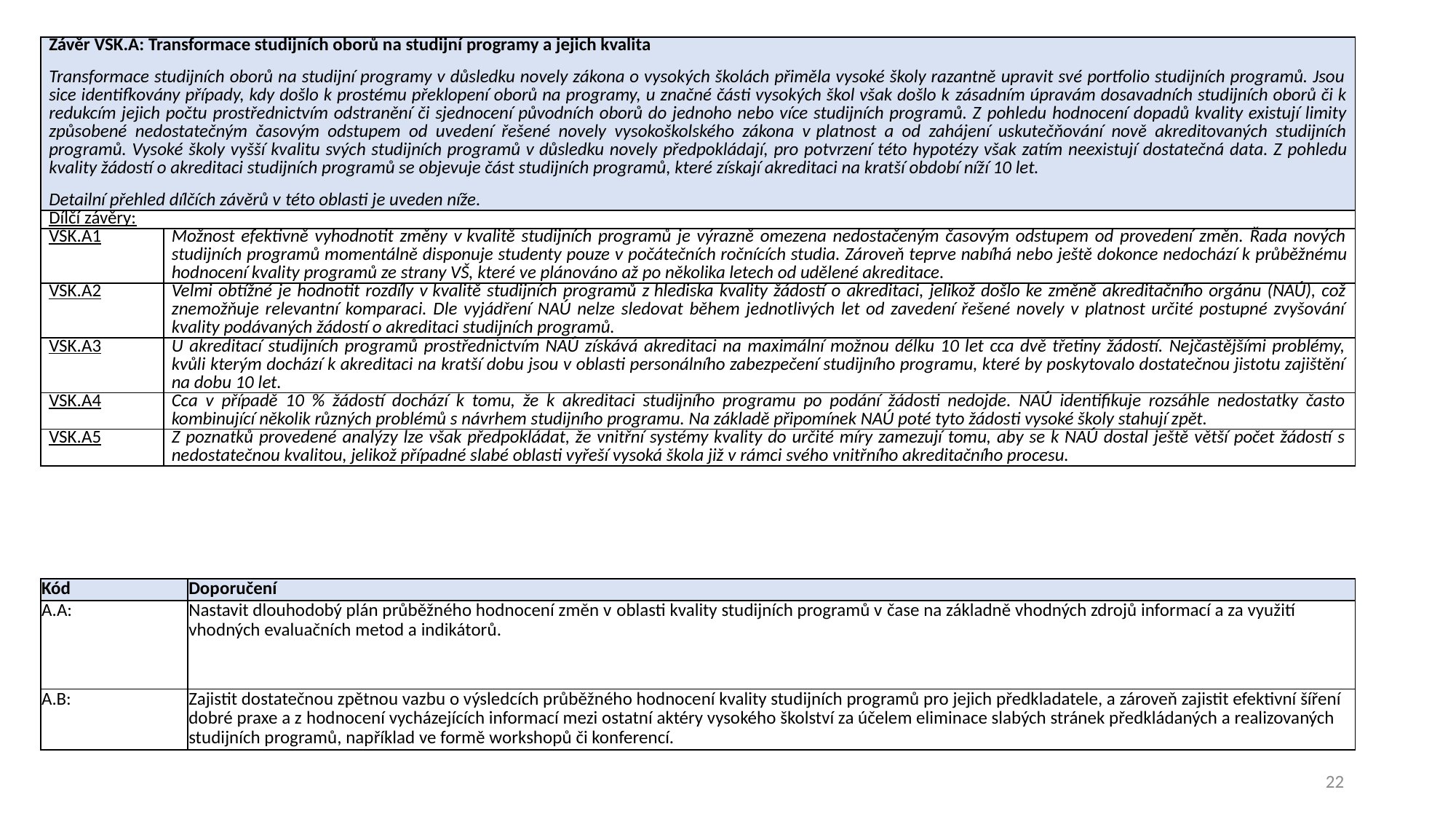

| Závěr VSK.A: Transformace studijních oborů na studijní programy a jejich kvalita Transformace studijních oborů na studijní programy v důsledku novely zákona o vysokých školách přiměla vysoké školy razantně upravit své portfolio studijních programů. Jsou sice identifkovány případy, kdy došlo k prostému překlopení oborů na programy, u značné části vysokých škol však došlo k zásadním úpravám dosavadních studijních oborů či k redukcím jejich počtu prostřednictvím odstranění či sjednocení původních oborů do jednoho nebo více studijních programů. Z pohledu hodnocení dopadů kvality existují limity způsobené nedostatečným časovým odstupem od uvedení řešené novely vysokoškolského zákona v platnost a od zahájení uskutečňování nově akreditovaných studijních programů. Vysoké školy vyšší kvalitu svých studijních programů v důsledku novely předpokládají, pro potvrzení této hypotézy však zatím neexistují dostatečná data. Z pohledu kvality žádostí o akreditaci studijních programů se objevuje část studijních programů, které získají akreditaci na kratší období níží 10 let. Detailní přehled dílčích závěrů v této oblasti je uveden níže. |  |
| --- | --- |
| Dílčí závěry: |  |
| VSK.A1 | Možnost efektivně vyhodnotit změny v kvalitě studijních programů je výrazně omezena nedostačeným časovým odstupem od provedení změn. Řada nových studijních programů momentálně disponuje studenty pouze v počátečních ročnících studia. Zároveň teprve nabíhá nebo ještě dokonce nedochází k průběžnému hodnocení kvality programů ze strany VŠ, které ve plánováno až po několika letech od udělené akreditace. |
| VSK.A2 | Velmi obtížné je hodnotit rozdíly v kvalitě studijních programů z hlediska kvality žádostí o akreditaci, jelikož došlo ke změně akreditačního orgánu (NAÚ), což znemožňuje relevantní komparaci. Dle vyjádření NAÚ nelze sledovat během jednotlivých let od zavedení řešené novely v platnost určité postupné zvyšování kvality podávaných žádostí o akreditaci studijních programů. |
| VSK.A3 | U akreditací studijních programů prostřednictvím NAÚ získává akreditaci na maximální možnou délku 10 let cca dvě třetiny žádostí. Nejčastějšími problémy, kvůli kterým dochází k akreditaci na kratší dobu jsou v oblasti personálního zabezpečení studijního programu, které by poskytovalo dostatečnou jistotu zajištění na dobu 10 let. |
| VSK.A4 | Cca v případě 10 % žádostí dochází k tomu, že k akreditaci studijního programu po podání žádosti nedojde. NAÚ identifikuje rozsáhle nedostatky často kombinující několik různých problémů s návrhem studijního programu. Na základě připomínek NAÚ poté tyto žádosti vysoké školy stahují zpět. |
| VSK.A5 | Z poznatků provedené analýzy lze však předpokládat, že vnitřní systémy kvality do určité míry zamezují tomu, aby se k NAÚ dostal ještě větší počet žádostí s nedostatečnou kvalitou, jelikož případné slabé oblasti vyřeší vysoká škola již v rámci svého vnitřního akreditačního procesu. |
| Kód | Doporučení |
| --- | --- |
| A.A: | Nastavit dlouhodobý plán průběžného hodnocení změn v oblasti kvality studijních programů v čase na základně vhodných zdrojů informací a za využití vhodných evaluačních metod a indikátorů. |
| A.B: | Zajistit dostatečnou zpětnou vazbu o výsledcích průběžného hodnocení kvality studijních programů pro jejich předkladatele, a zároveň zajistit efektivní šíření dobré praxe a z hodnocení vycházejících informací mezi ostatní aktéry vysokého školství za účelem eliminace slabých stránek předkládaných a realizovaných studijních programů, například ve formě workshopů či konferencí. |
22